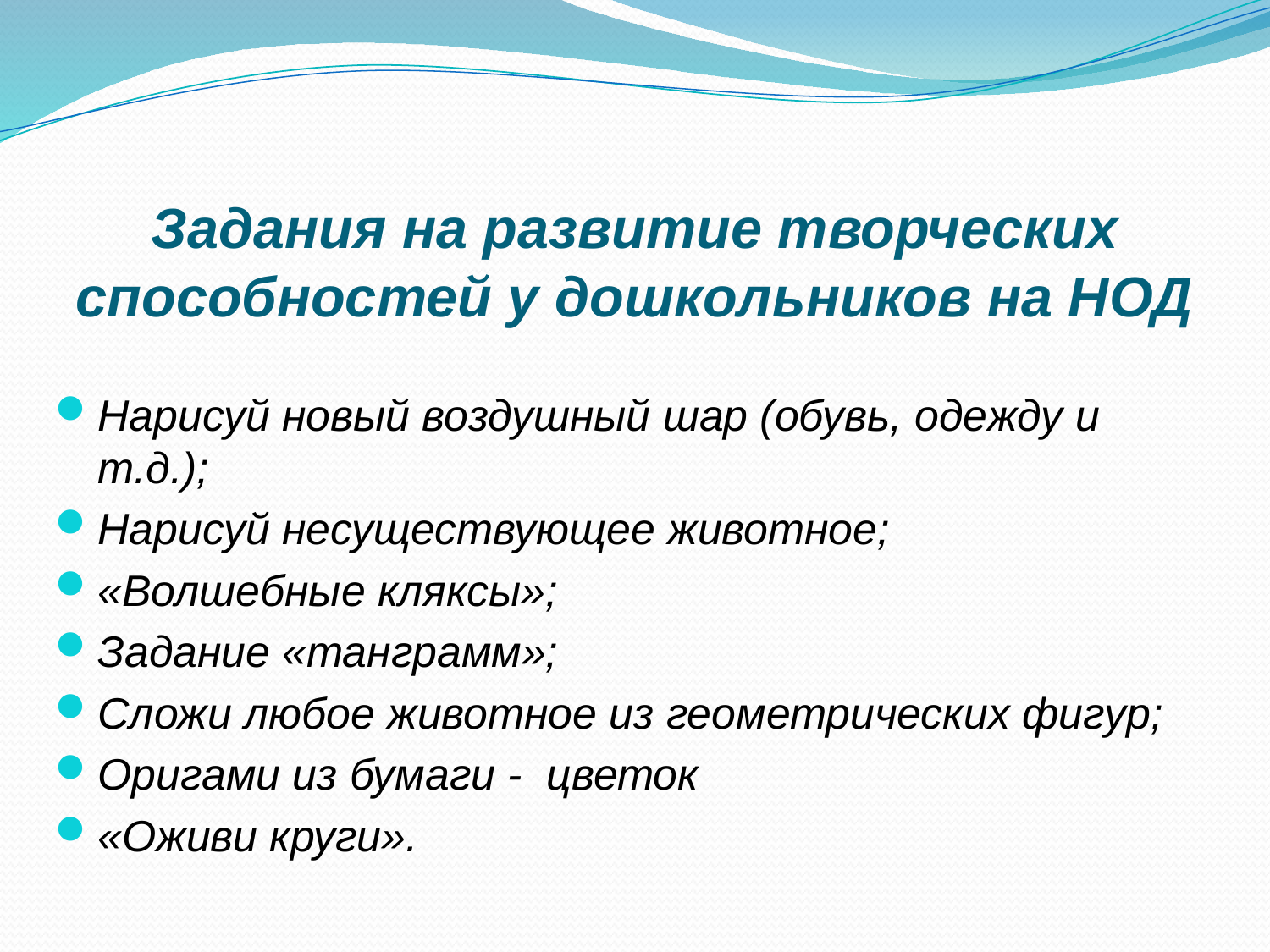

Задания на развитие творческих способностей у дошкольников на НОД
Нарисуй новый воздушный шар (обувь, одежду и т.д.);
Нарисуй несуществующее животное;
«Волшебные кляксы»;
Задание «танграмм»;
Сложи любое животное из геометрических фигур;
Оригами из бумаги -  цветок
«Оживи круги».